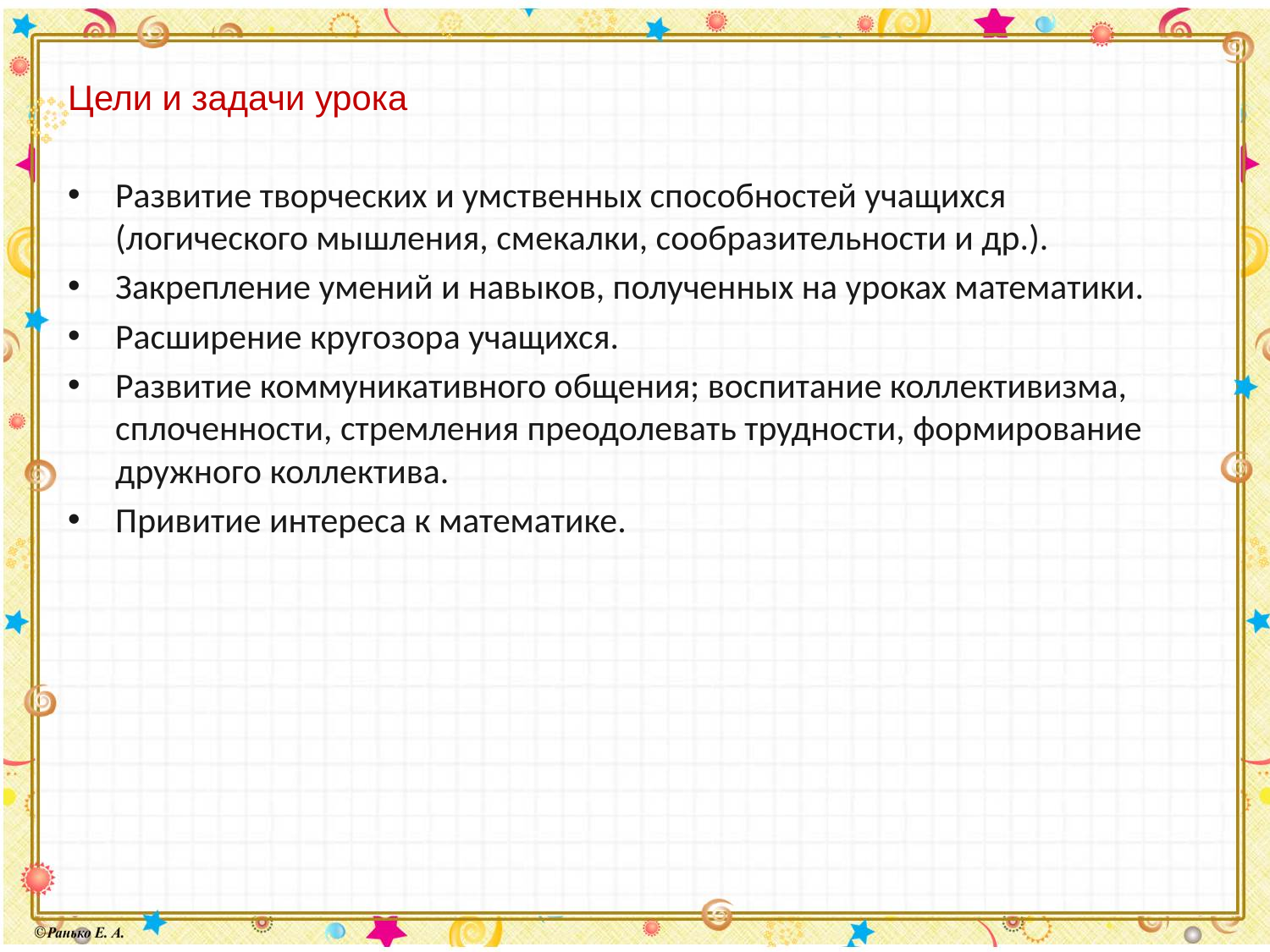

# Цели и задачи урока
Развитие творческих и умственных способностей учащихся (логического мышления, смекалки, сообразительности и др.).
Закрепление умений и навыков, полученных на уроках математики.
Расширение кругозора учащихся.
Развитие коммуникативного общения; воспитание коллективизма, сплоченности, стремления преодолевать трудности, формирование дружного коллектива.
Привитие интереса к математике.